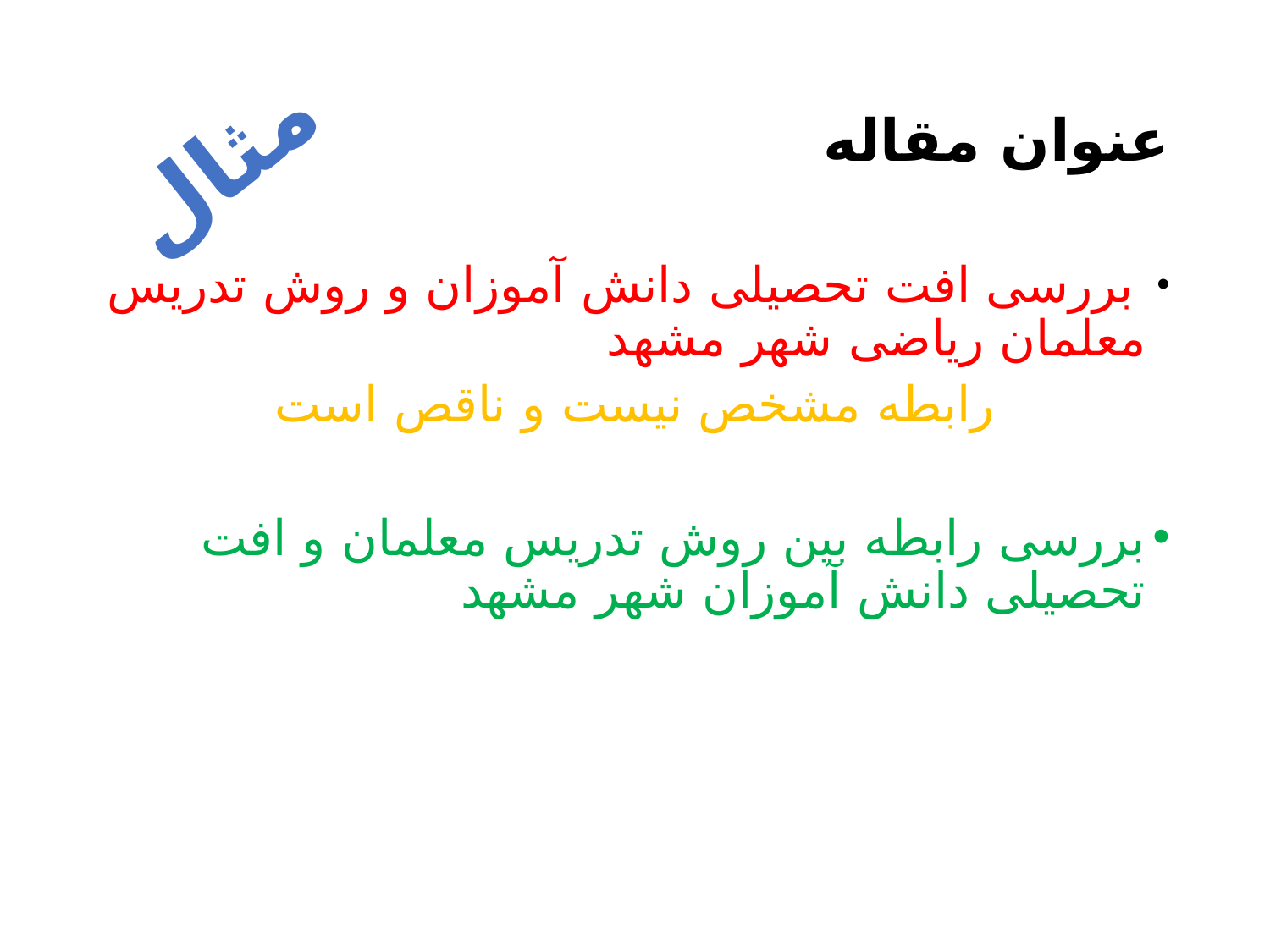

# عنوان مقاله
مثال
 بررسی افت تحصیلی دانش آموزان و روش تدریس معلمان ریاضی شهر مشهد
رابطه مشخص نیست و ناقص است

بررسی رابطه بین روش تدریس معلمان و افت تحصیلی دانش آموزان شهر مشهد
15 November 2021
salman.khazaei61@gmail.com
31